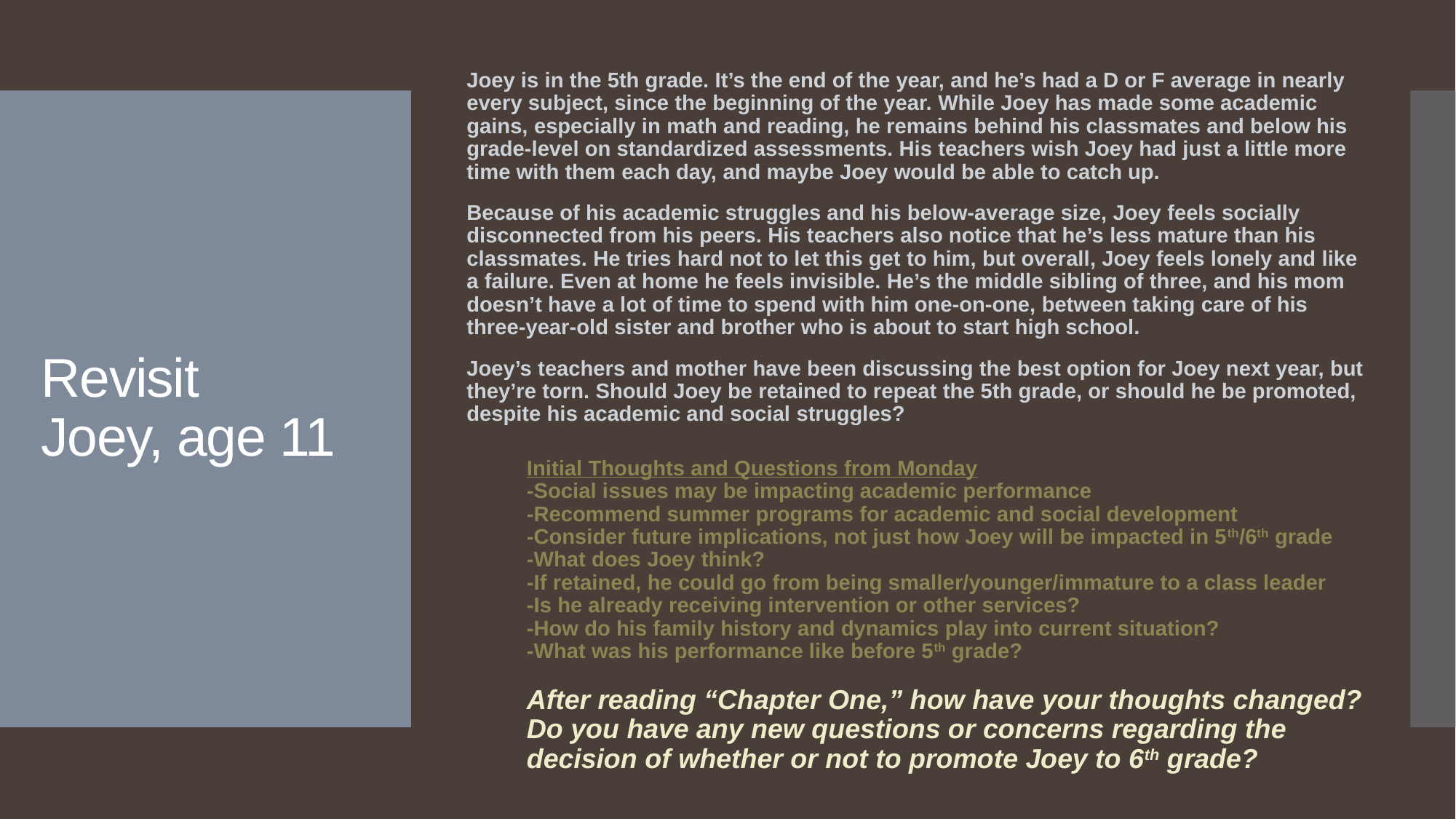

Joey is in the 5th grade. It’s the end of the year, and he’s had a D or F average in nearly every subject, since the beginning of the year. While Joey has made some academic gains, especially in math and reading, he remains behind his classmates and below his grade-level on standardized assessments. His teachers wish Joey had just a little more time with them each day, and maybe Joey would be able to catch up.
Because of his academic struggles and his below-average size, Joey feels socially disconnected from his peers. His teachers also notice that he’s less mature than his classmates. He tries hard not to let this get to him, but overall, Joey feels lonely and like a failure. Even at home he feels invisible. He’s the middle sibling of three, and his mom doesn’t have a lot of time to spend with him one-on-one, between taking care of his three-year-old sister and brother who is about to start high school.
Joey’s teachers and mother have been discussing the best option for Joey next year, but they’re torn. Should Joey be retained to repeat the 5th grade, or should he be promoted, despite his academic and social struggles?

Initial Thoughts and Questions from Monday
-Social issues may be impacting academic performance
-Recommend summer programs for academic and social development
-Consider future implications, not just how Joey will be impacted in 5th/6th grade
-What does Joey think?
-If retained, he could go from being smaller/younger/immature to a class leader
-Is he already receiving intervention or other services?
-How do his family history and dynamics play into current situation?
-What was his performance like before 5th grade?
After reading “Chapter One,” how have your thoughts changed? Do you have any new questions or concerns regarding the decision of whether or not to promote Joey to 6th grade?
# Revisit Joey, age 11